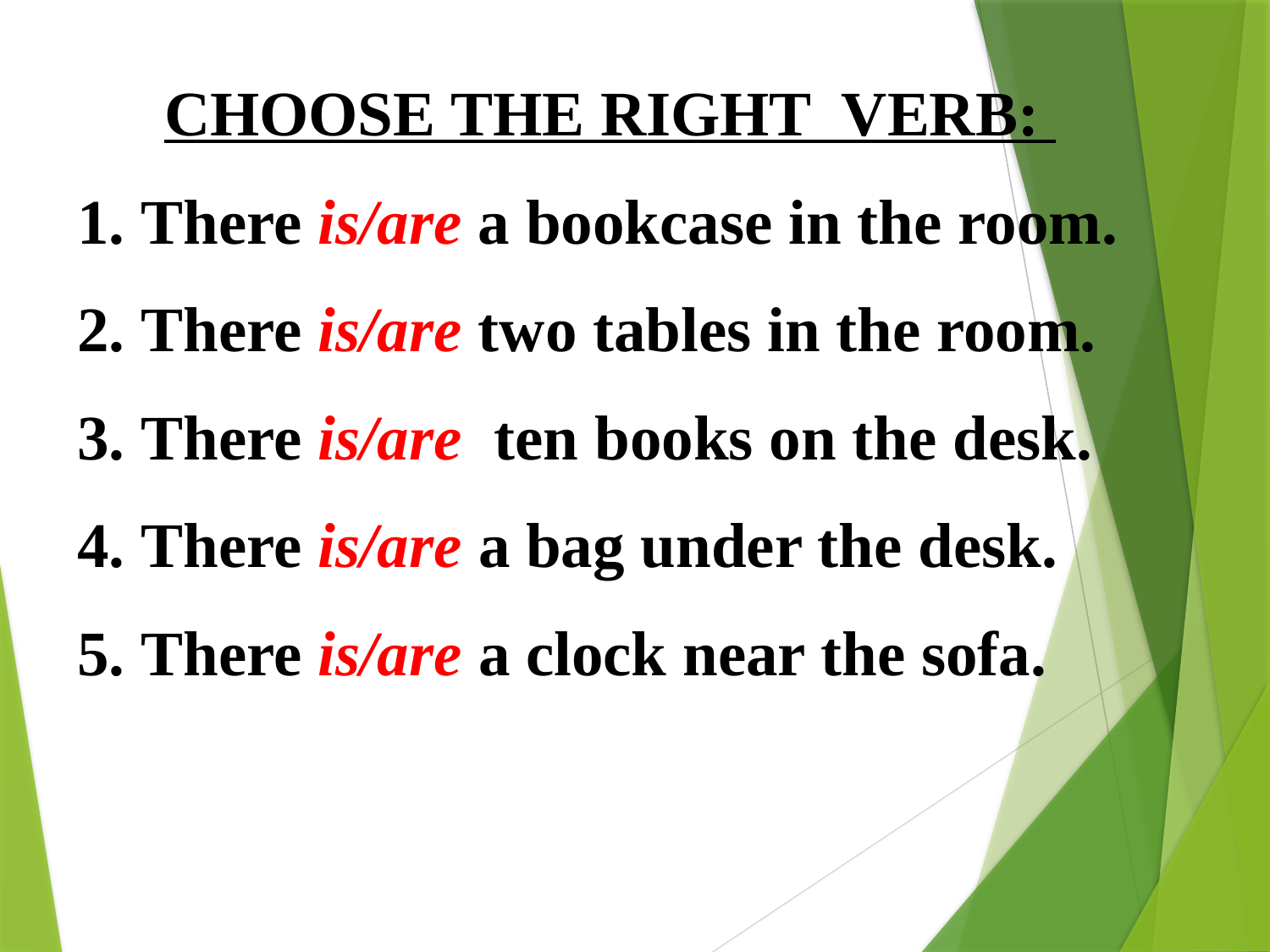

CHOOSE THE RIGHT  VERB:
 There is/are a bookcase in the room.
 There is/are two tables in the room.
 There is/are  ten books on the desk.
 There is/are a bag under the desk.
 There is/are a clock near the sofa.